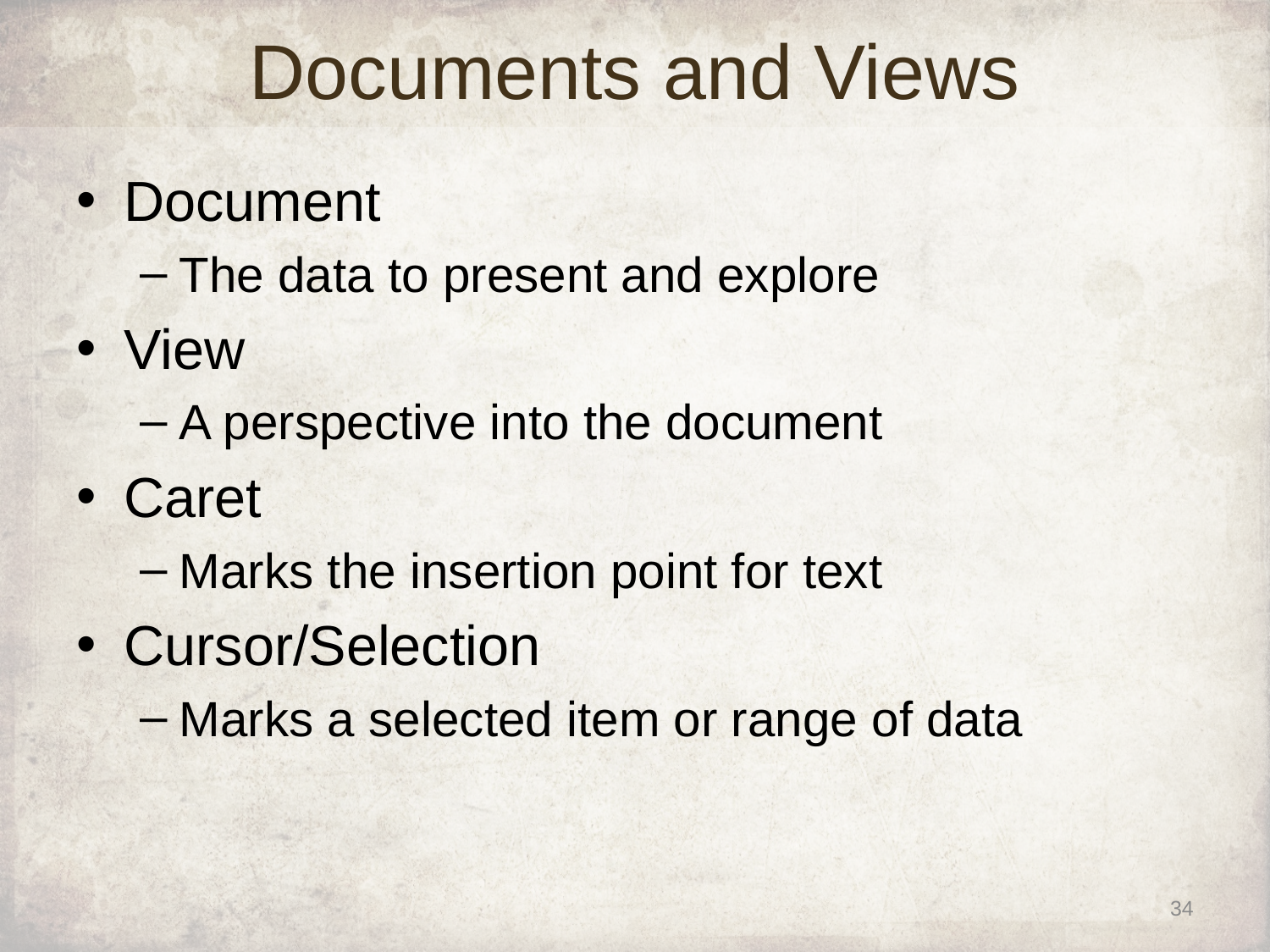

# Documents and Views
Document
The data to present and explore
View
A perspective into the document
Caret
Marks the insertion point for text
Cursor/Selection
Marks a selected item or range of data

34